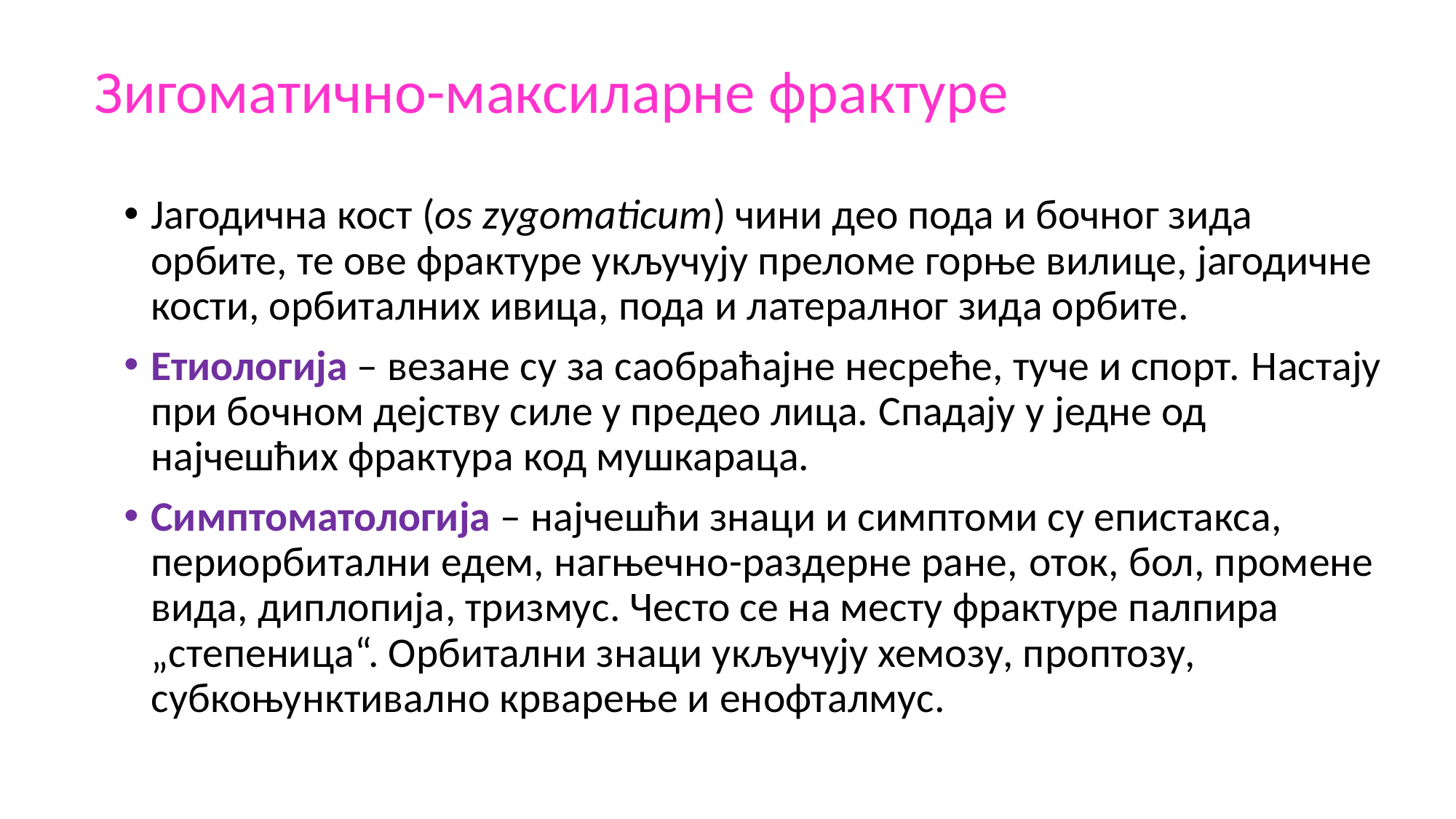

# Зигоматично-максиларне фрактуре
Јагодична кост (os zygomaticum) чини део пода и бочног зида орбите, те ове фрактуре укључују преломе горње вилице, јагодичне кости, орбиталних ивица, пода и латералног зида орбите.
Етиологија – везане су за саобраћајне несреће, туче и спорт. Настају при бочном дејству силе у предео лица. Спадају у једне од најчешћих фрактура код мушкараца.
Симптоматологија – најчешћи знаци и симптоми су епистакса, периорбитални едем, нагњечно-раздерне ране, оток, бол, промене вида, диплопија, тризмус. Често се на месту фрактуре палпира „степеница“. Орбитални знаци укључују хемозу, проптозу, субкоњунктивално крварење и енофталмус.